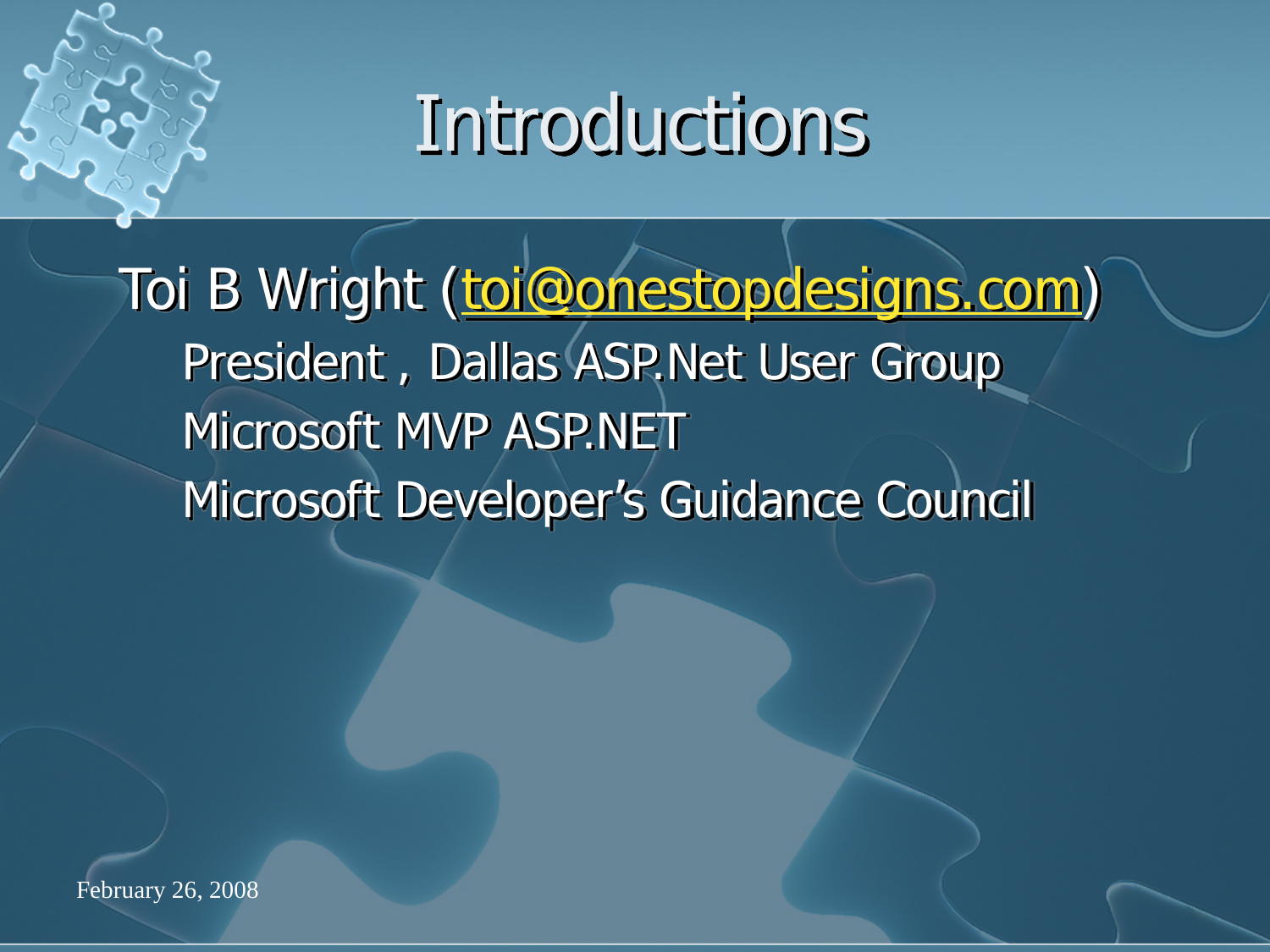

# Introductions
Toi B Wright (toi@onestopdesigns.com)
President , Dallas ASP.Net User Group
Microsoft MVP ASP.NET
Microsoft Developer’s Guidance Council

February 26, 2008